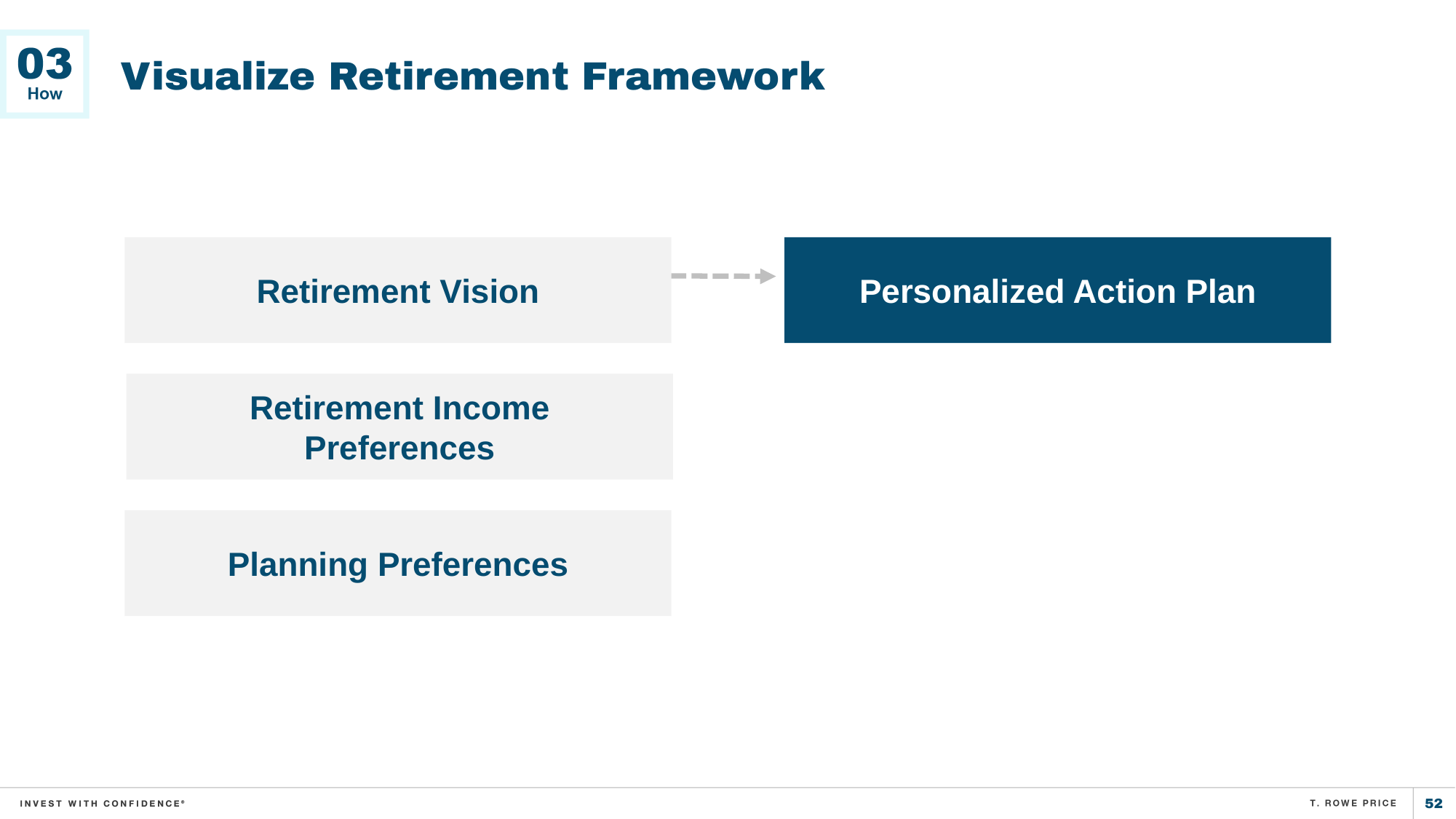

# Visualize Retirement Framework
Retirement Vision
Personalized Action Plan
Retirement Income
Preferences
Planning Preferences